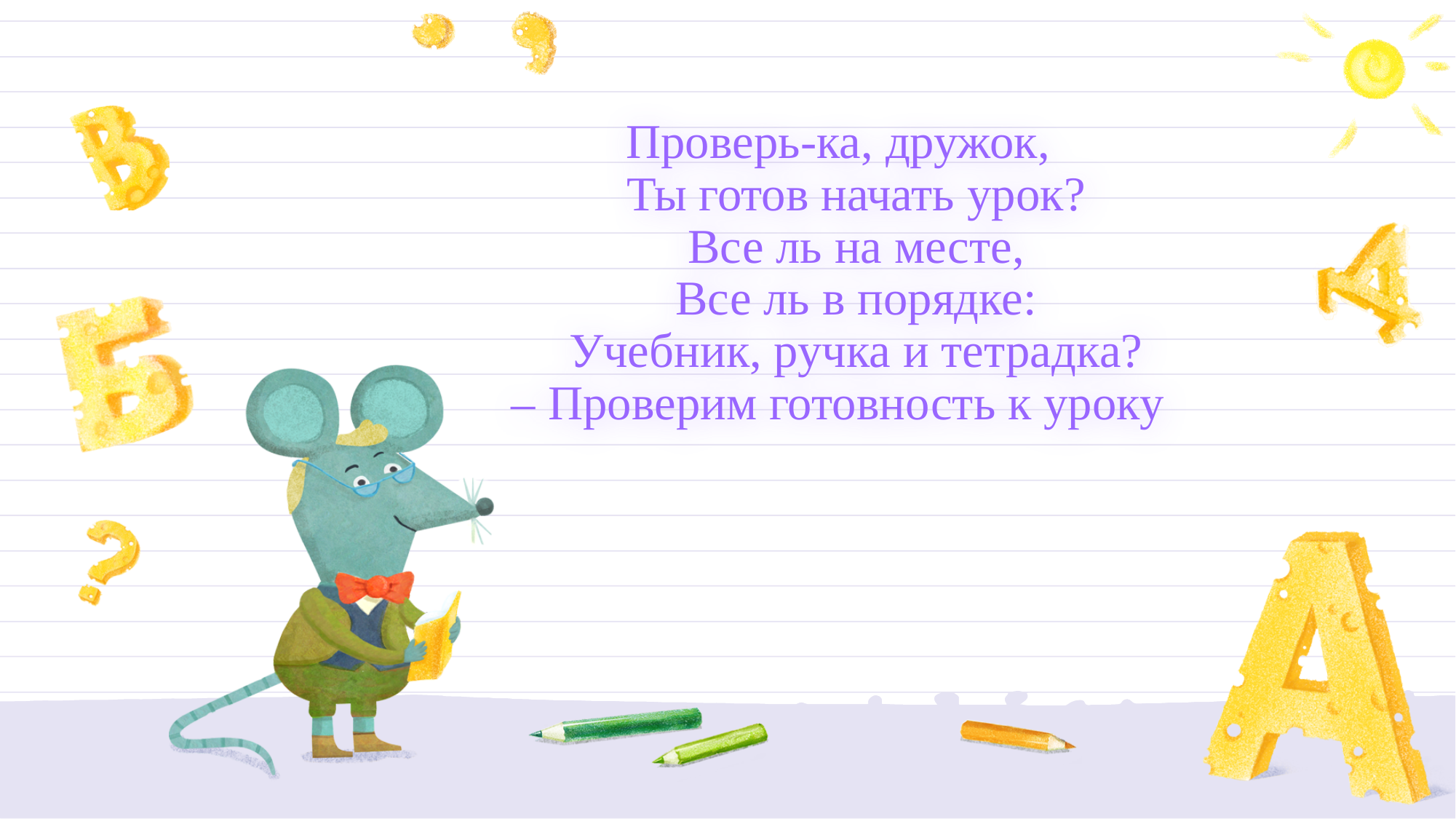

# Проверь-ка, дружок,    Ты готов начать урок?    Все ль на месте,    Все ль в порядке:    Учебник, ручка и тетрадка? – Проверим готовность к уроку